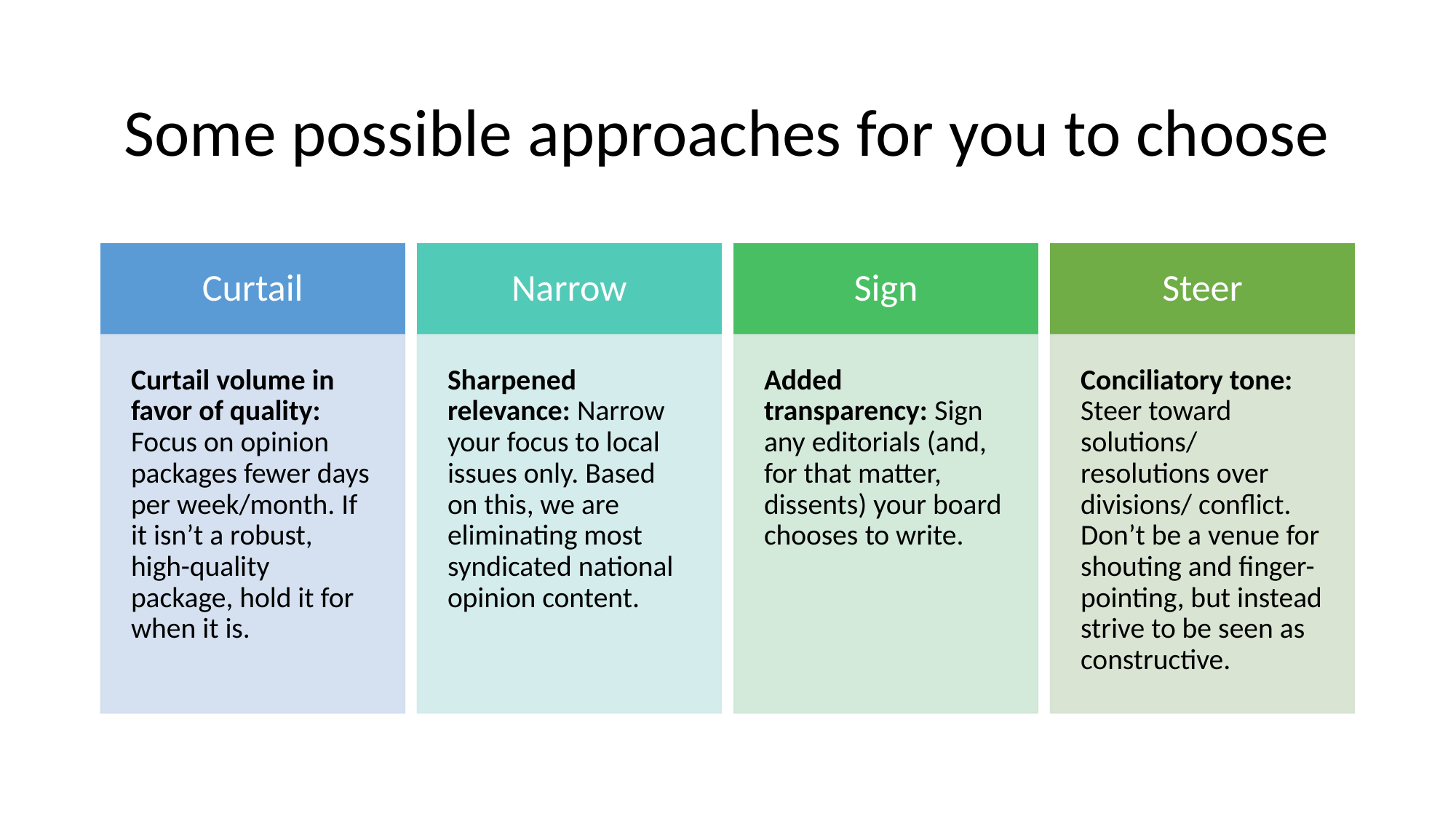

# Some possible approaches for you to choose
Curtail
Curtail volume in favor of quality: Focus on opinion packages fewer days per week/month. If it isn’t a robust, high-quality package, hold it for when it is.
Narrow
Sharpened relevance: Narrow your focus to local issues only. Based on this, we are eliminating most syndicated national opinion content.
Sign
Added transparency: Sign any editorials (and, for that matter, dissents) your board chooses to write.
Steer
Conciliatory tone: Steer toward solutions/ resolutions over divisions/ conflict. Don’t be a venue for shouting and finger-pointing, but instead strive to be seen as constructive.